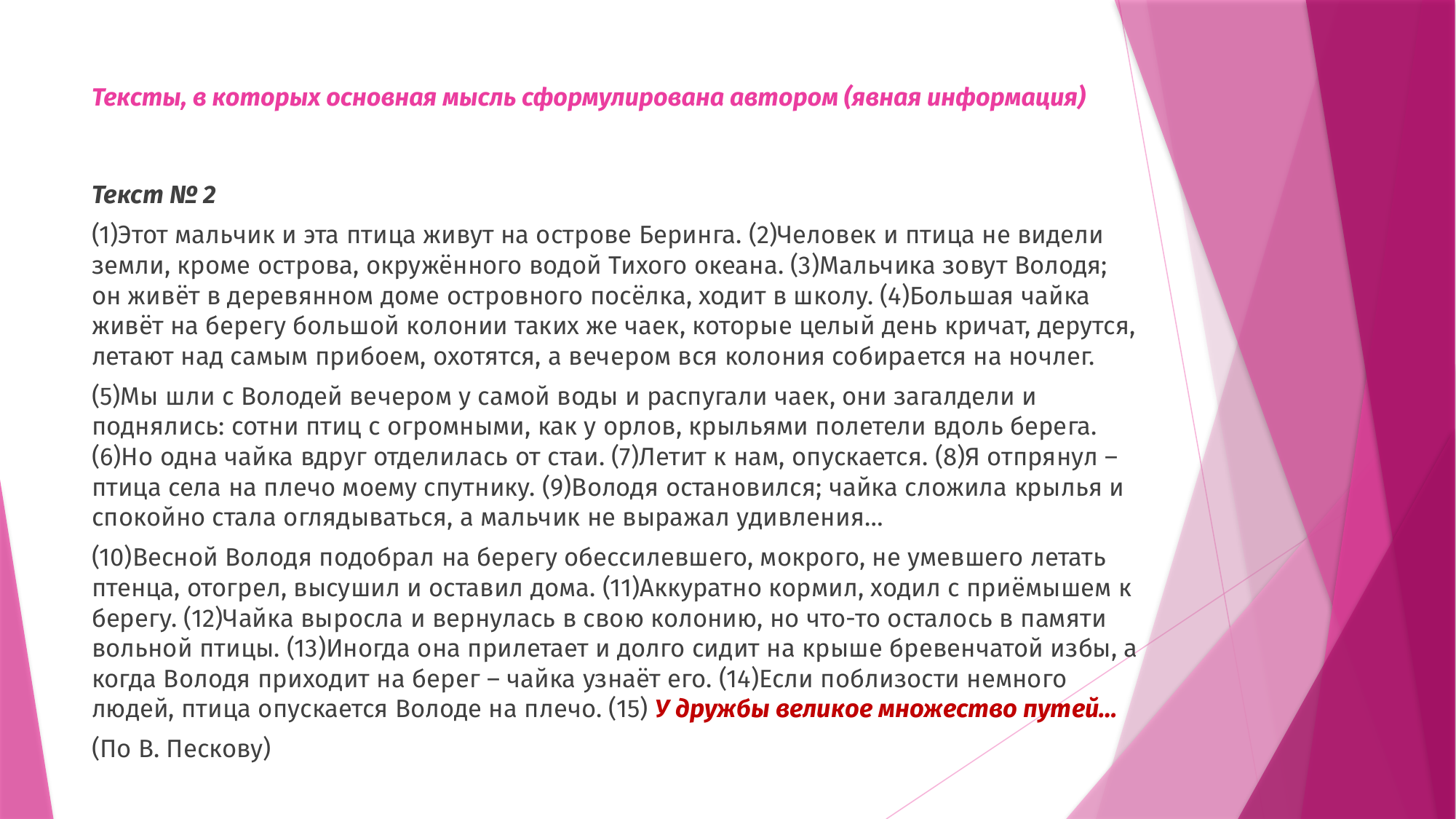

# Тексты, в которых основная мысль сформулирована автором (явная информация)
Текст № 2
(1)Этот мальчик и эта птица живут на острове Беринга. (2)Человек и птица не видели земли, кроме острова, окружённого водой Тихого океана. (3)Мальчика зовут Володя; он живёт в деревянном доме островного посёлка, ходит в школу. (4)Большая чайка живёт на берегу большой колонии таких же чаек, которые целый день кричат, дерутся, летают над самым прибоем, охотятся, а вечером вся колония собирается на ночлег.
(5)Мы шли с Володей вечером у самой воды и распугали чаек, они загалдели и поднялись: сотни птиц с огромными, как у орлов, крыльями полетели вдоль берега. (6)Но одна чайка вдруг отделилась от стаи. (7)Летит к нам, опускается. (8)Я отпрянул – птица села на плечо моему спутнику. (9)Володя остановился; чайка сложила крылья и спокойно стала оглядываться, а мальчик не выражал удивления…
(10)Весной Володя подобрал на берегу обессилевшего, мокрого, не умевшего летать птенца, отогрел, высушил и оставил дома. (11)Аккуратно кормил, ходил с приёмышем к берегу. (12)Чайка выросла и вернулась в свою колонию, но что-то осталось в памяти вольной птицы. (13)Иногда она прилетает и долго сидит на крыше бревенчатой избы, а когда Володя приходит на берег – чайка узнаёт его. (14)Если поблизости немного людей, птица опускается Володе на плечо. (15) У дружбы великое множество путей…
(По В. Пескову)